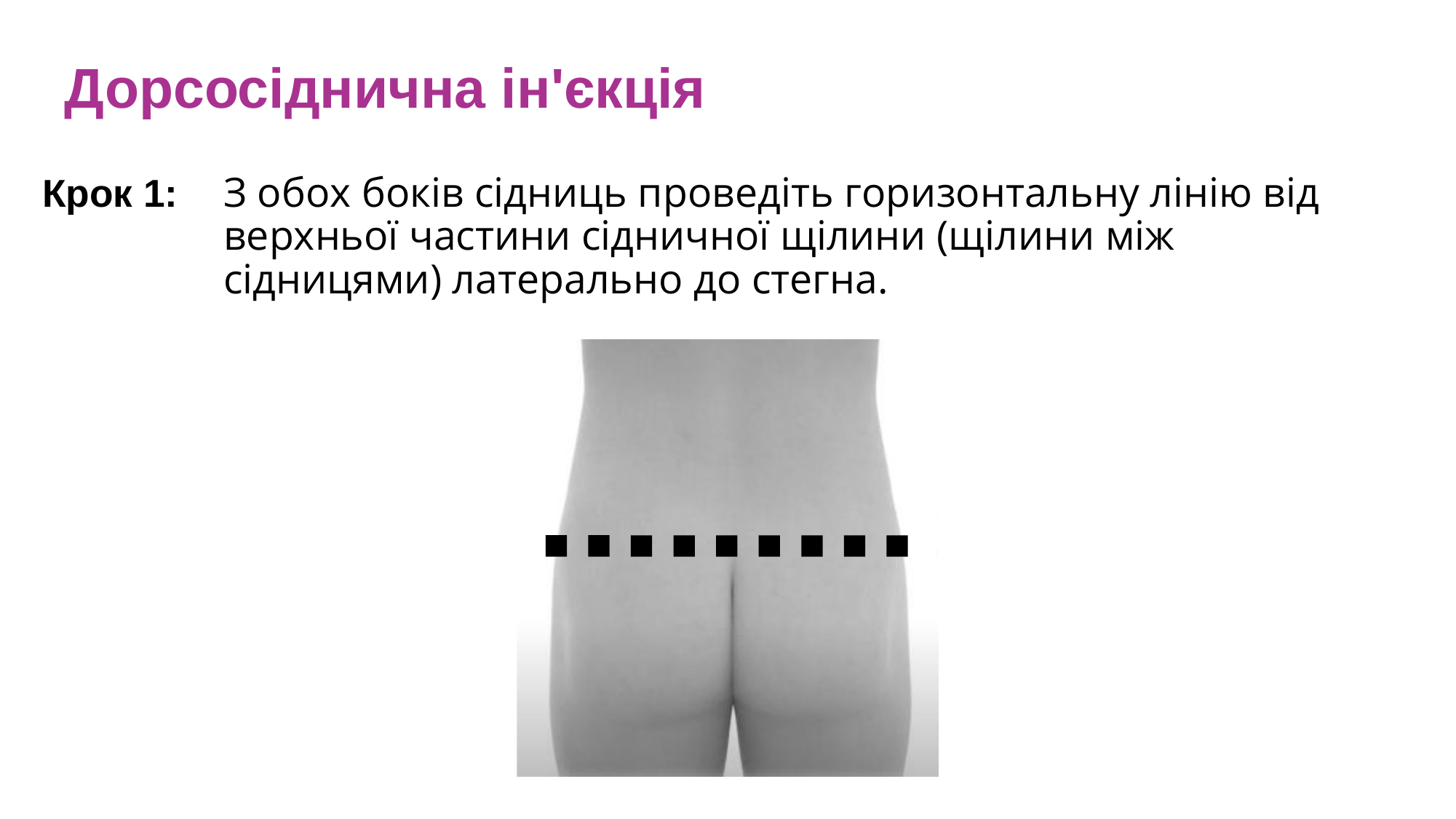

Дорсосіднична ін'єкція
Крок 1:
З обох боків сідниць проведіть горизонтальну лінію від верхньої частини сідничної щілини (щілини між сідницями) латерально до стегна.